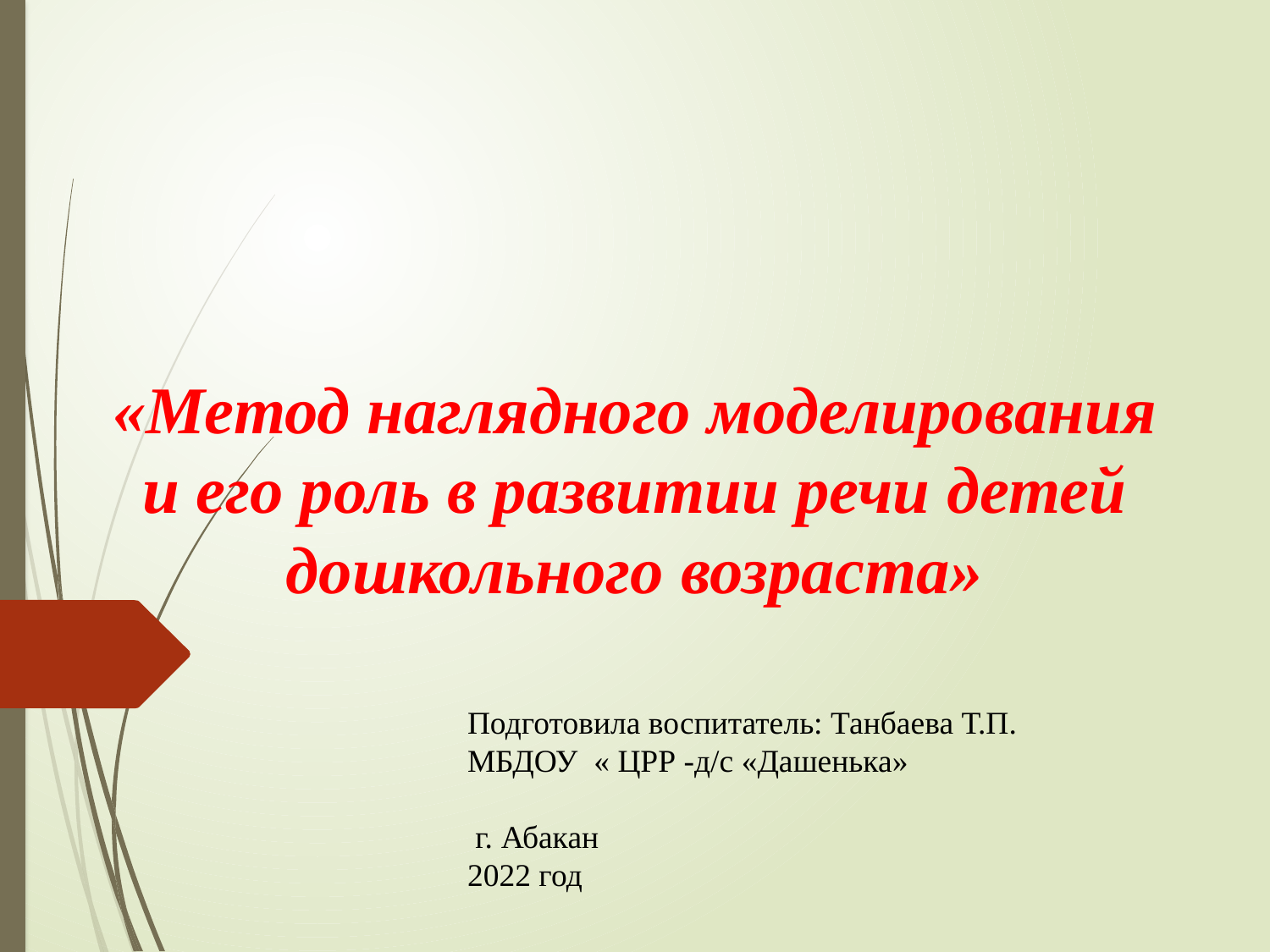

# «Метод наглядного моделирования и его роль в развитии речи детей дошкольного возраста»
Подготовила воспитатель: Танбаева Т.П.
МБДОУ  « ЦРР -д/с «Дашенька»
 г. Абакан
2022 год